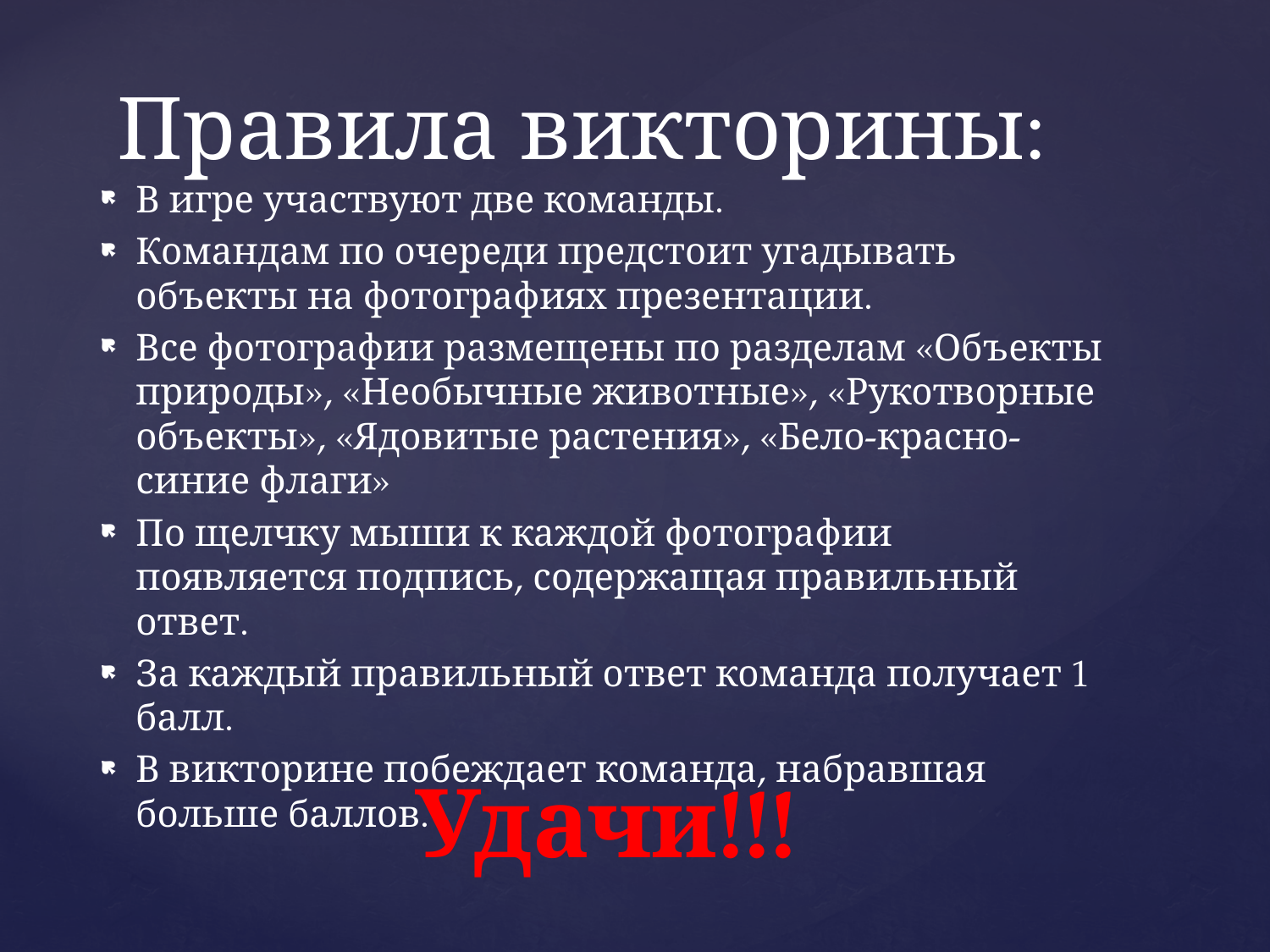

# Правила викторины:
В игре участвуют две команды.
Командам по очереди предстоит угадывать объекты на фотографиях презентации.
Все фотографии размещены по разделам «Объекты природы», «Необычные животные», «Рукотворные объекты», «Ядовитые растения», «Бело-красно-синие флаги»
По щелчку мыши к каждой фотографии появляется подпись, содержащая правильный ответ.
За каждый правильный ответ команда получает 1 балл.
В викторине побеждает команда, набравшая больше баллов.

Удачи!!!